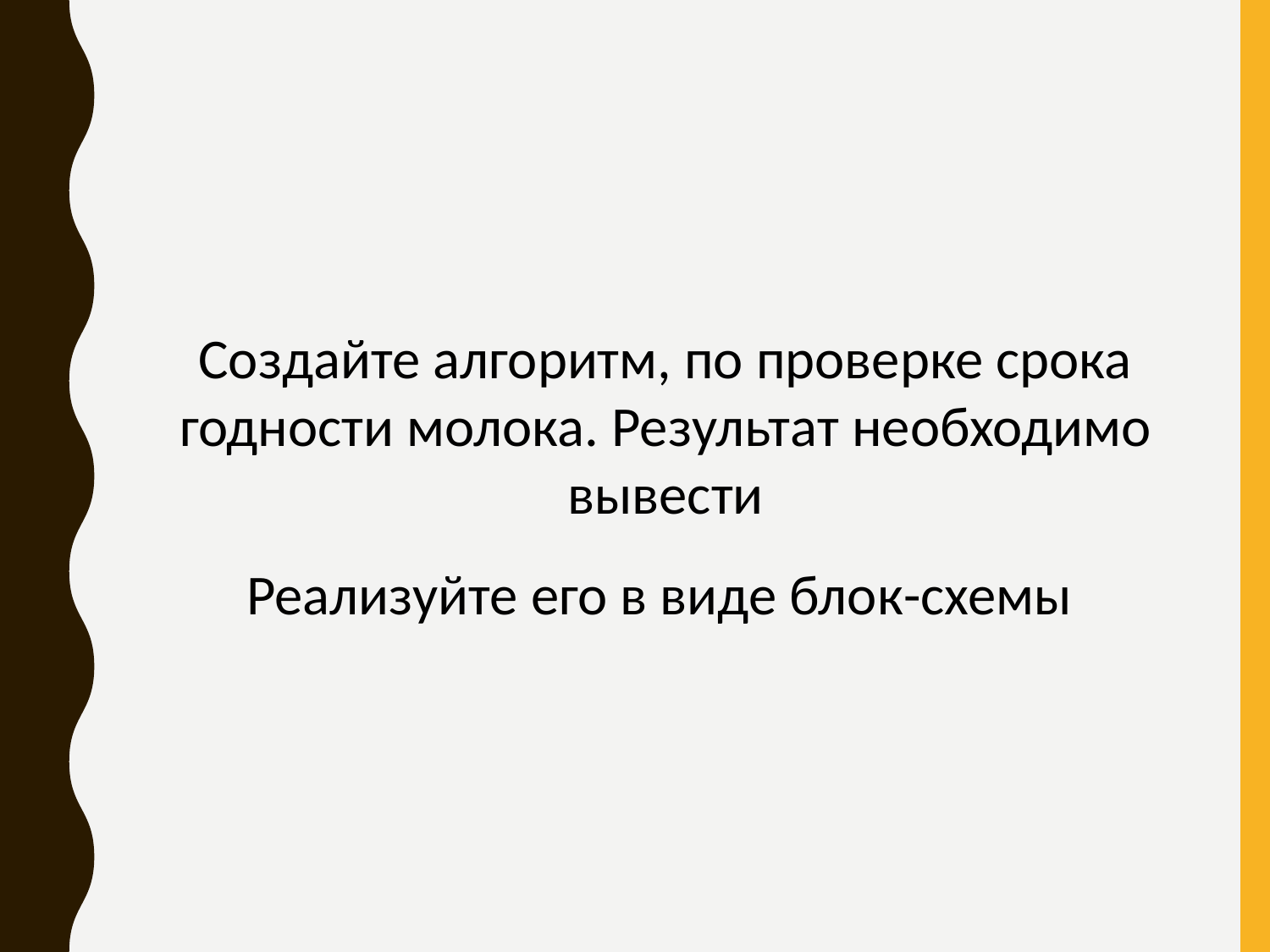

Создайте алгоритм, по проверке срока годности молока. Результат необходимо вывести
Реализуйте его в виде блок-схемы